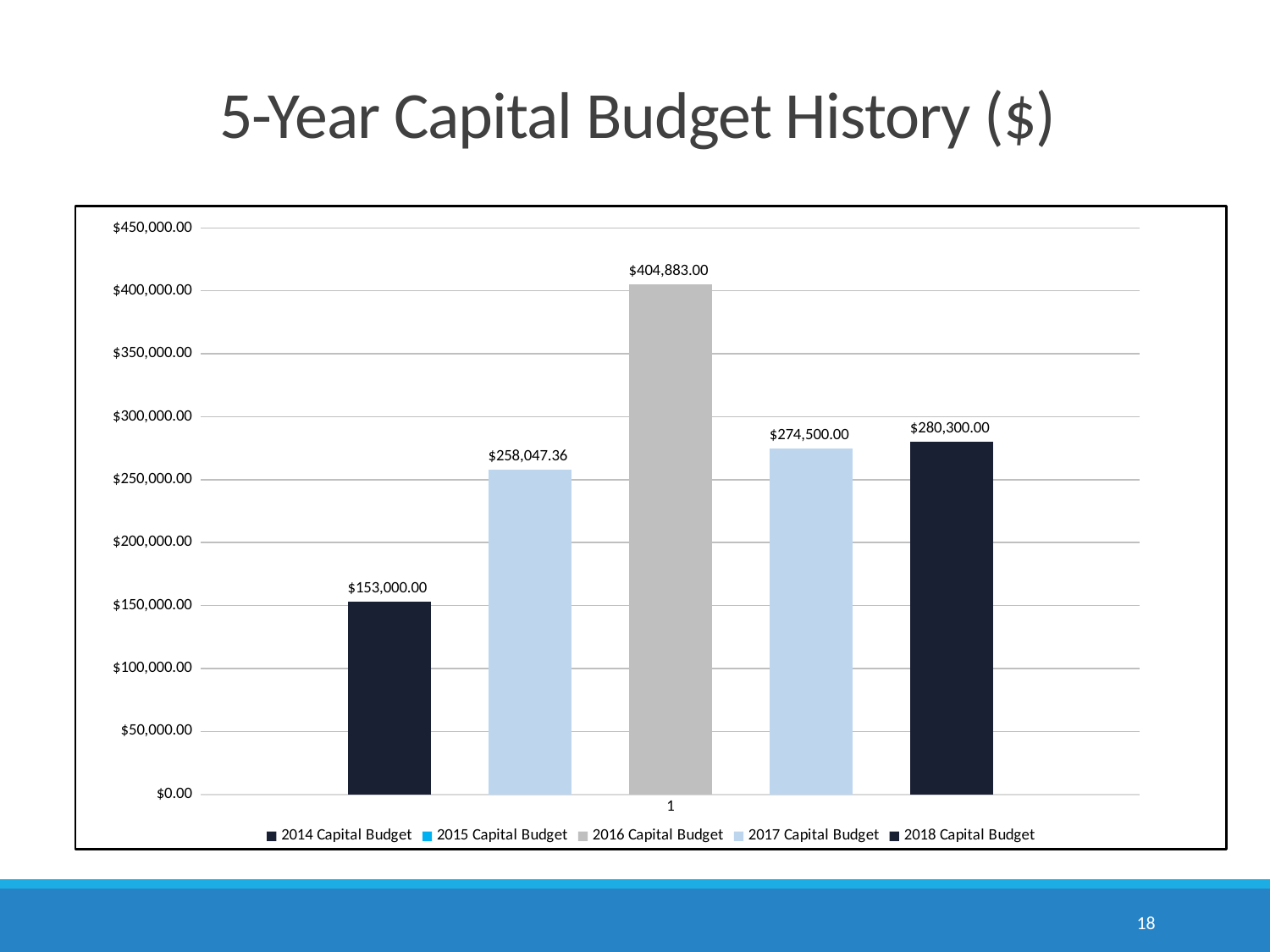

# 5-Year Capital Budget History ($)

### Chart

| Category |  |  |  |  |  |
|---|---|---|---|---|---|
18